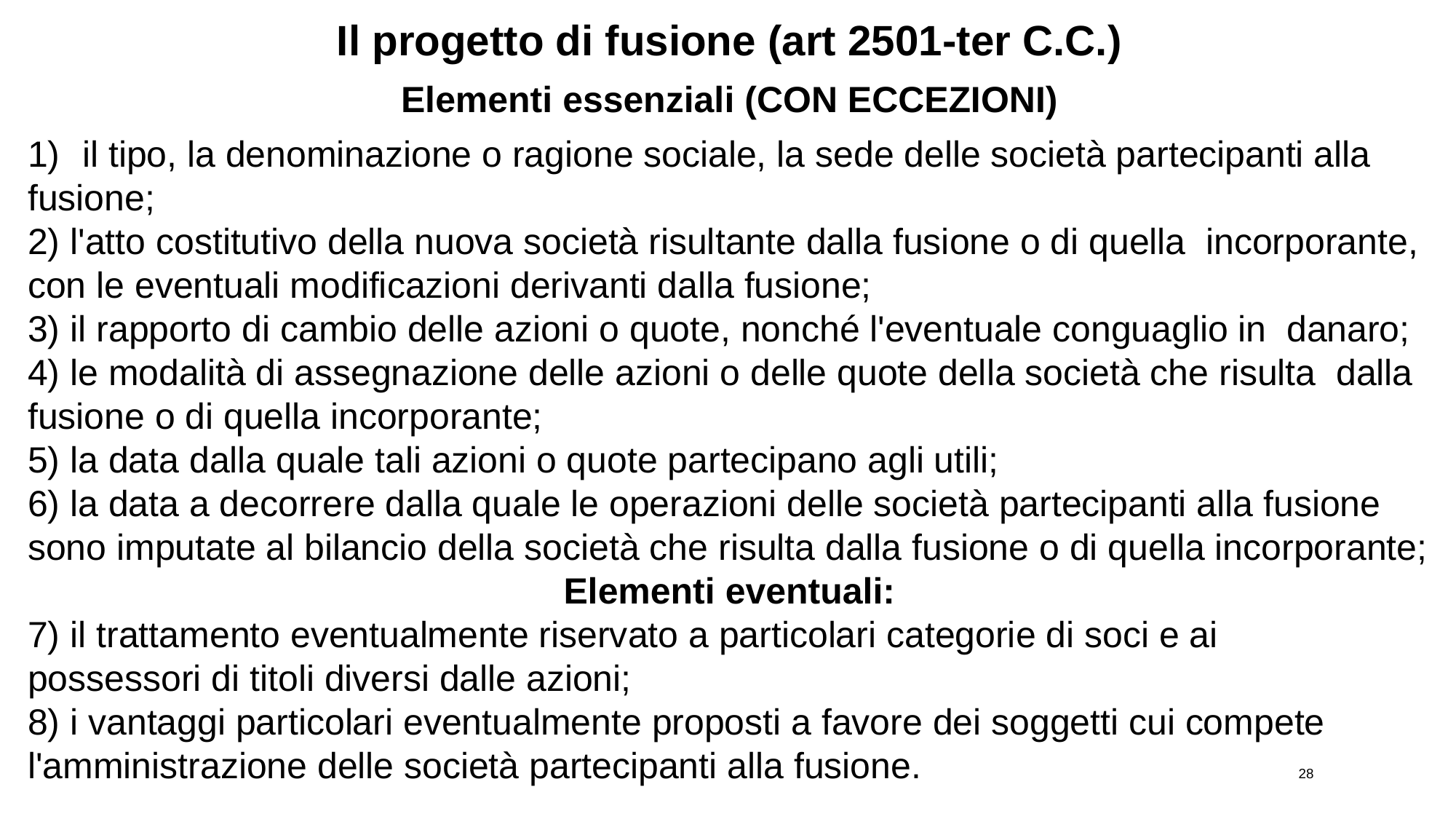

Il progetto di fusione (art 2501-ter C.C.)
Elementi essenziali (CON ECCEZIONI)
il tipo, la denominazione o ragione sociale, la sede delle società partecipanti alla
fusione;
2) l'atto costitutivo della nuova società risultante dalla fusione o di quella  incorporante, con le eventuali modificazioni derivanti dalla fusione;
3) il rapporto di cambio delle azioni o quote, nonché l'eventuale conguaglio in  danaro;
4) le modalità di assegnazione delle azioni o delle quote della società che risulta  dalla fusione o di quella incorporante;
5) la data dalla quale tali azioni o quote partecipano agli utili;
6) la data a decorrere dalla quale le operazioni delle società partecipanti alla fusione  sono imputate al bilancio della società che risulta dalla fusione o di quella incorporante;
Elementi eventuali:
7) il trattamento eventualmente riservato a particolari categorie di soci e ai
possessori di titoli diversi dalle azioni;
8) i vantaggi particolari eventualmente proposti a favore dei soggetti cui compete  l'amministrazione delle società partecipanti alla fusione.                                     28